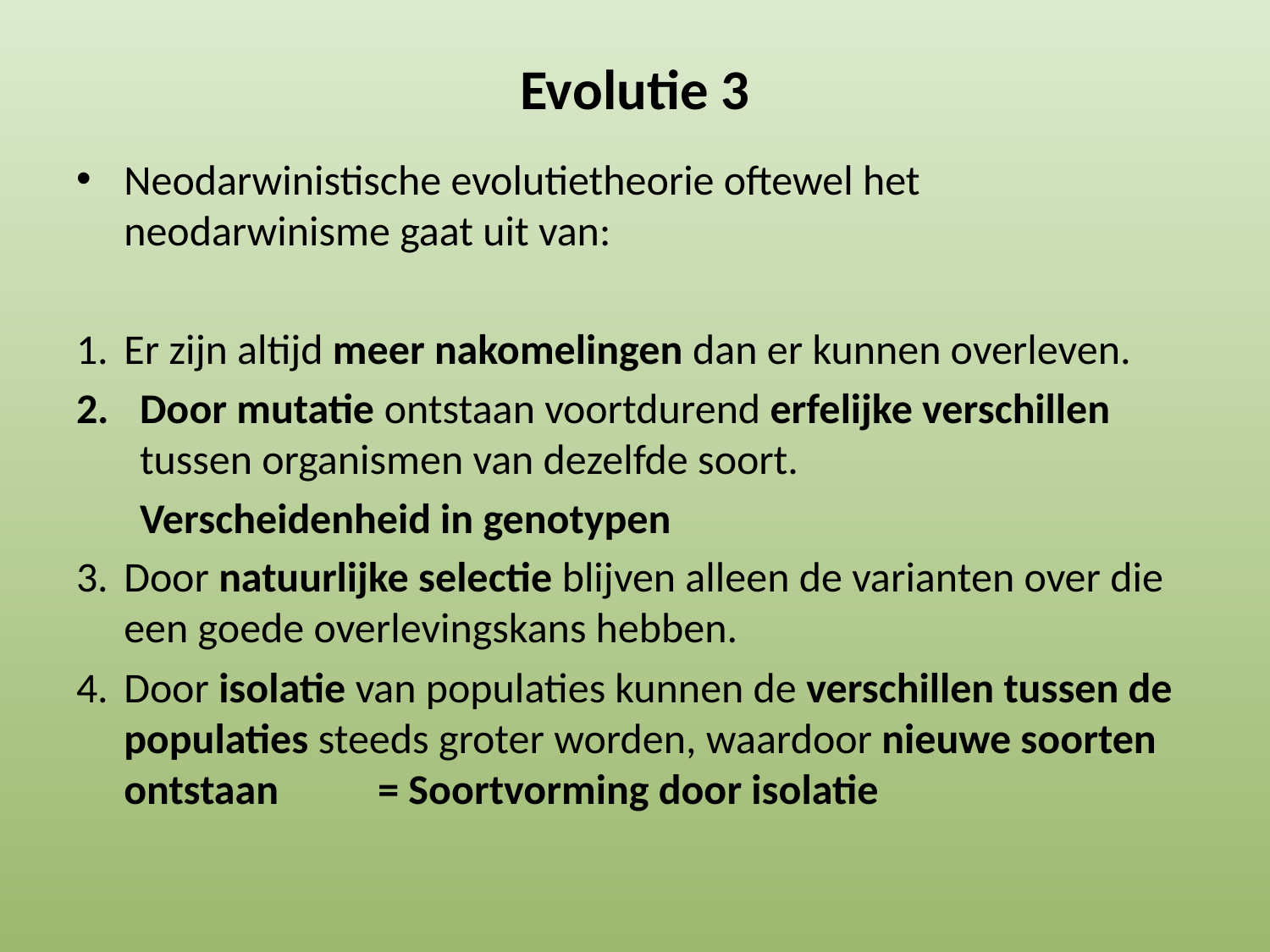

# Evolutie 3
Neodarwinistische evolutietheorie oftewel het neodarwinisme gaat uit van:

1. 	Er zijn altijd meer nakomelingen dan er kunnen overleven.
Door mutatie ontstaan voortdurend erfelijke verschillen tussen organismen van dezelfde soort.
	Verscheidenheid in genotypen
3. 	Door natuurlijke selectie blijven alleen de varianten over die een goede overlevingskans hebben.
4. 	Door isolatie van populaties kunnen de verschillen tussen de populaties steeds groter worden, waardoor nieuwe soorten ontstaan 	= Soortvorming door isolatie